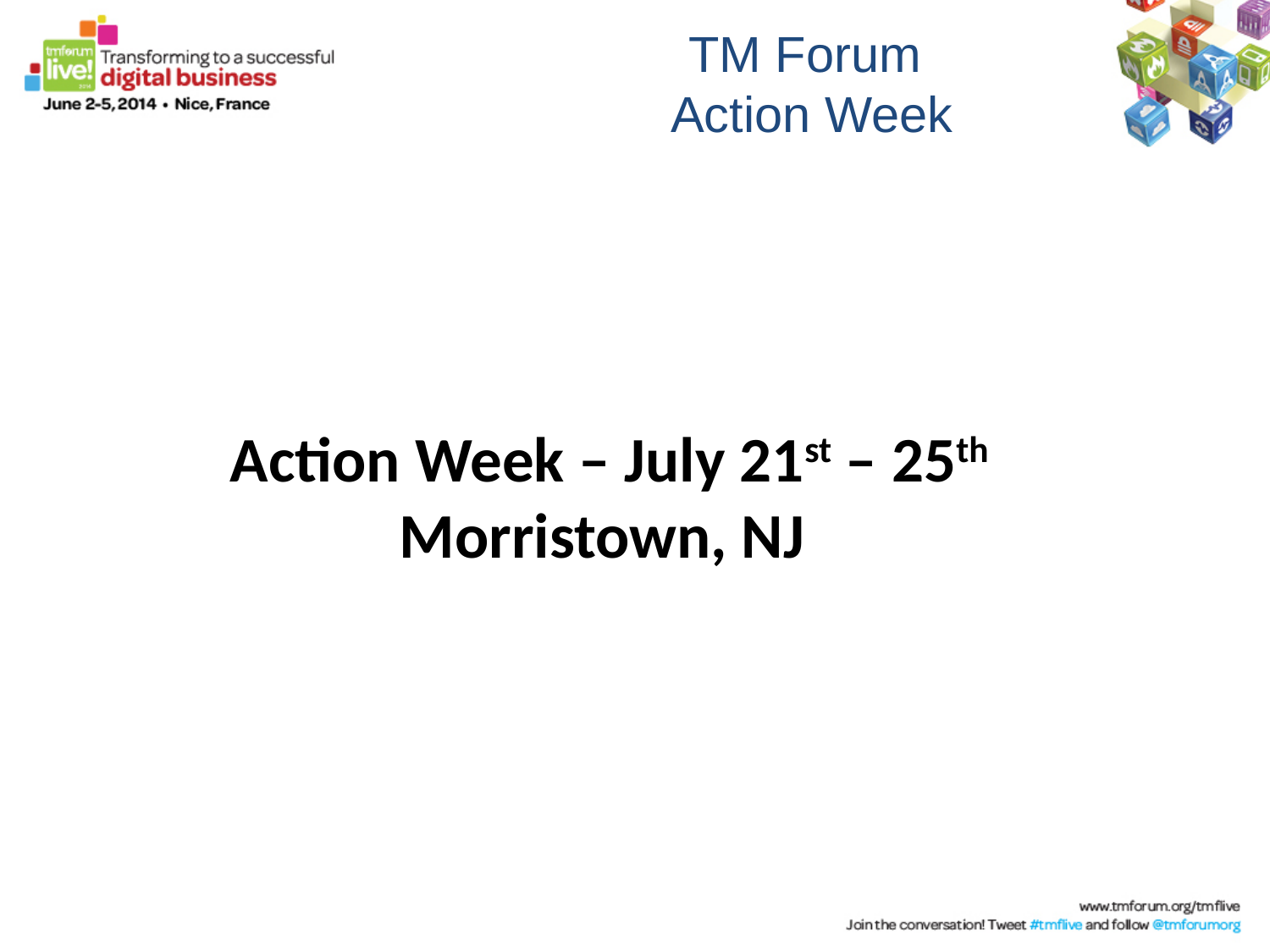

# TM Forum Action Week
Action Week – July 21st – 25th
Morristown, NJ